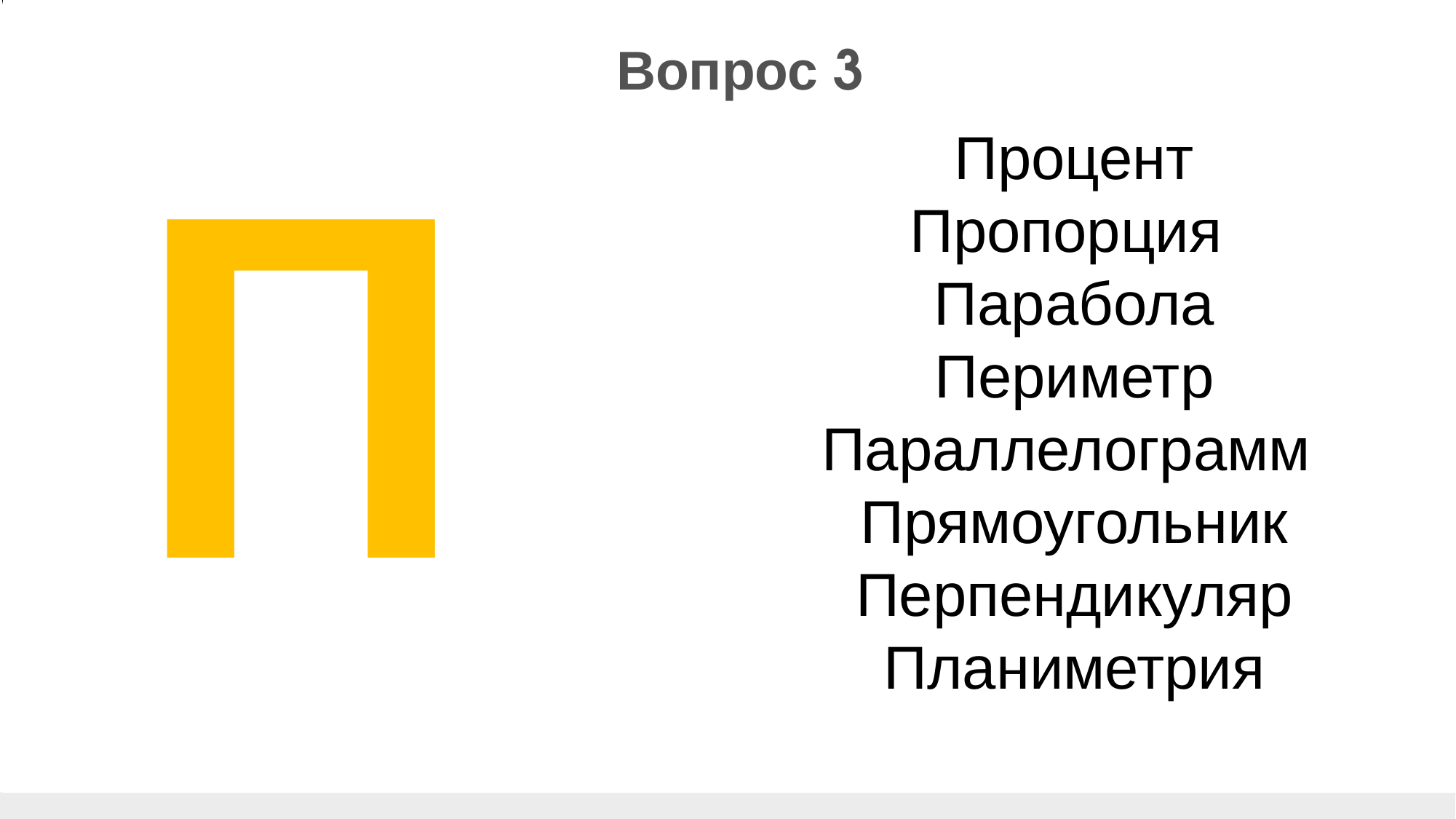

м
П
Вопрос 3

Процент
Пропорция
Парабола
Периметр
Параллелограмм
Прямоугольник
Перпендикуляр
Планиметрия